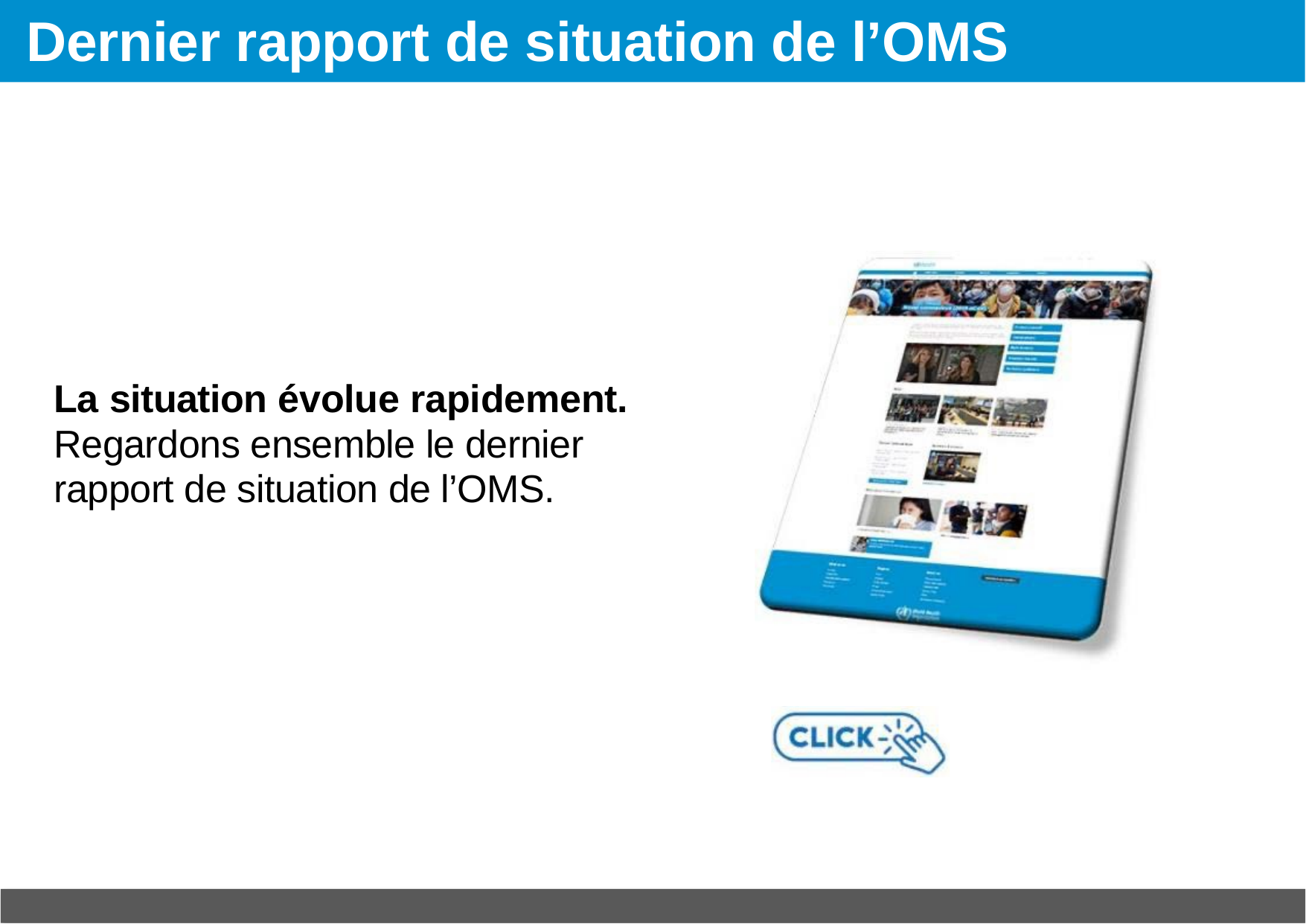

# Dernier rapport de situation de l’OMS

La situation évolue rapidement.
Regardons ensemble le dernier rapport de situation de l’OMS.